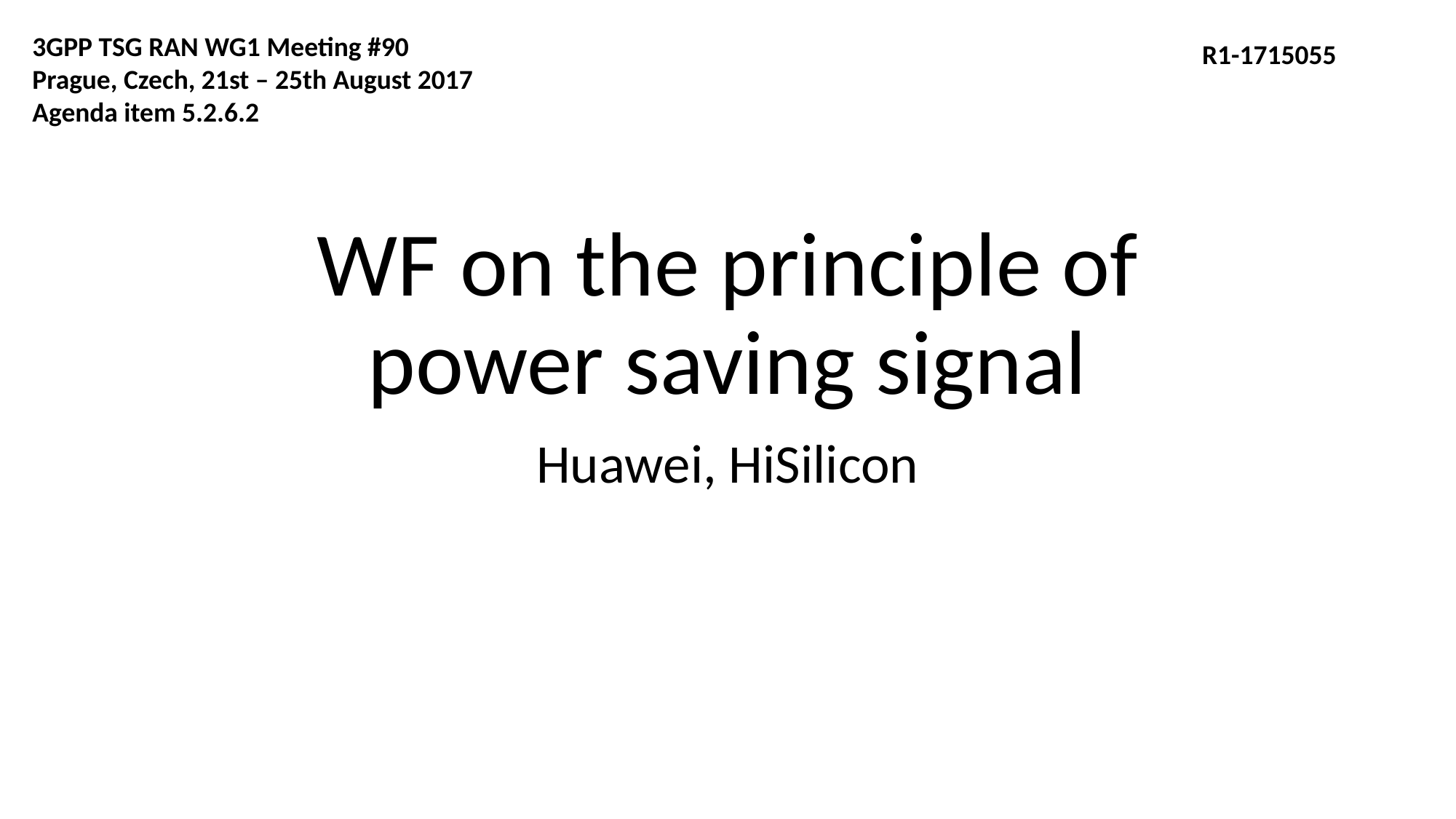

3GPP TSG RAN WG1 Meeting #90
Prague, Czech, 21st – 25th August 2017
Agenda item 5.2.6.2
R1-1715055
# WF on the principle of power saving signal
Huawei, HiSilicon